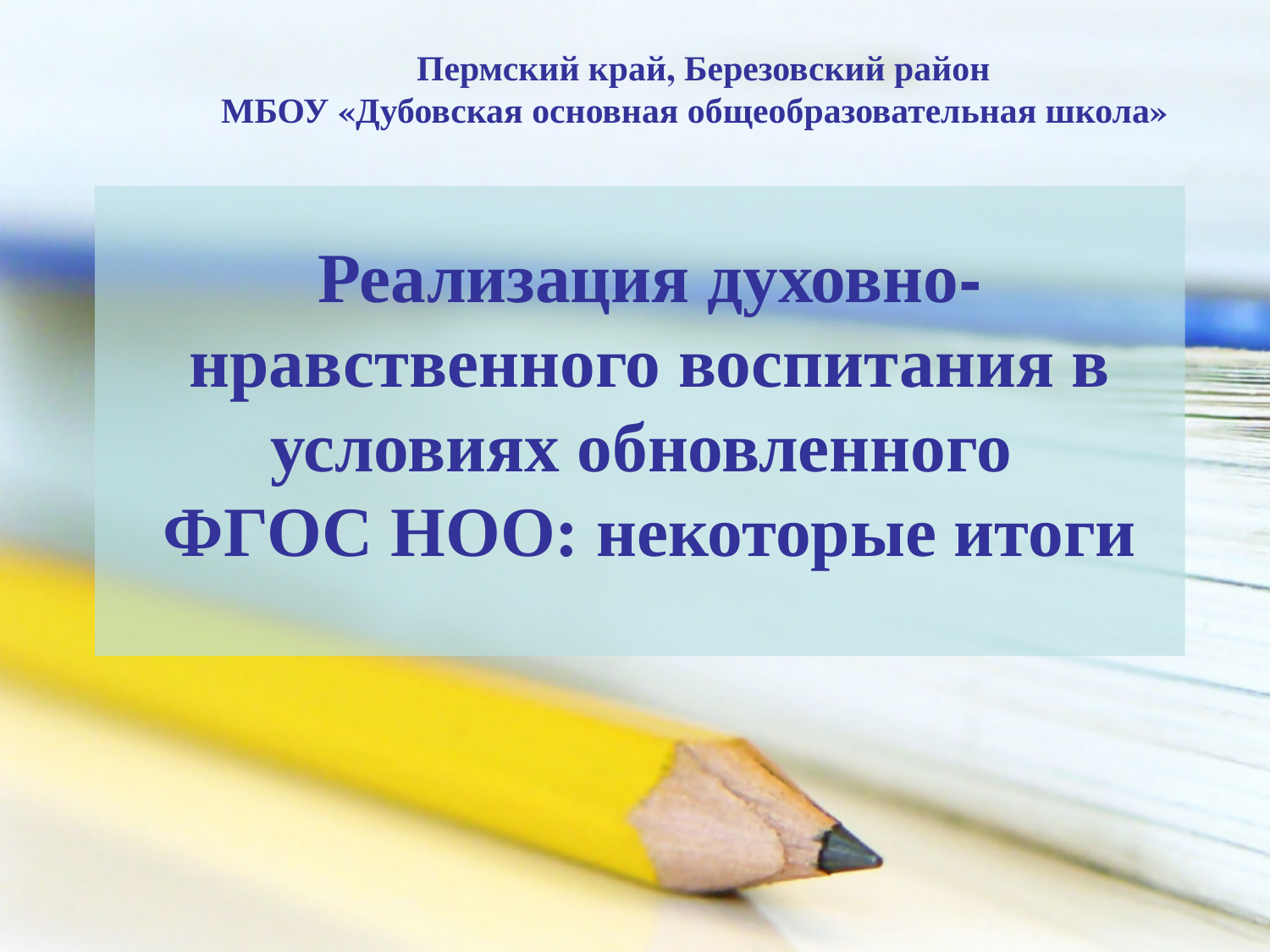

Пермский край, Березовский район
МБОУ «Дубовская основная общеобразовательная школа»

Реализация духовно-нравственного воспитания в условиях обновленного
ФГОС НОО: некоторые итоги